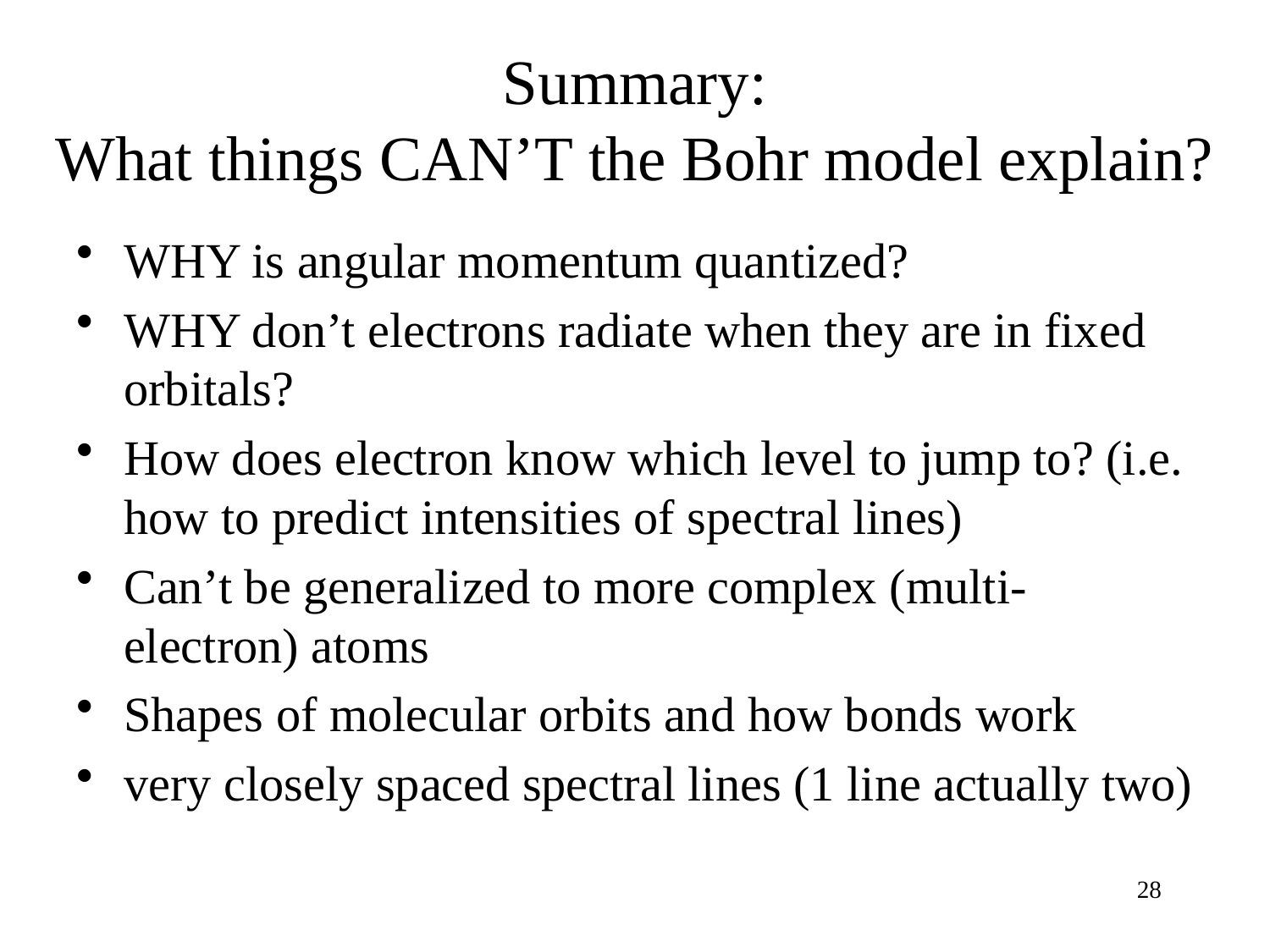

# Summary: What things CAN’T the Bohr model explain?
WHY is angular momentum quantized?
WHY don’t electrons radiate when they are in fixed orbitals?
How does electron know which level to jump to? (i.e. how to predict intensities of spectral lines)
Can’t be generalized to more complex (multi-electron) atoms
Shapes of molecular orbits and how bonds work
very closely spaced spectral lines (1 line actually two)
28